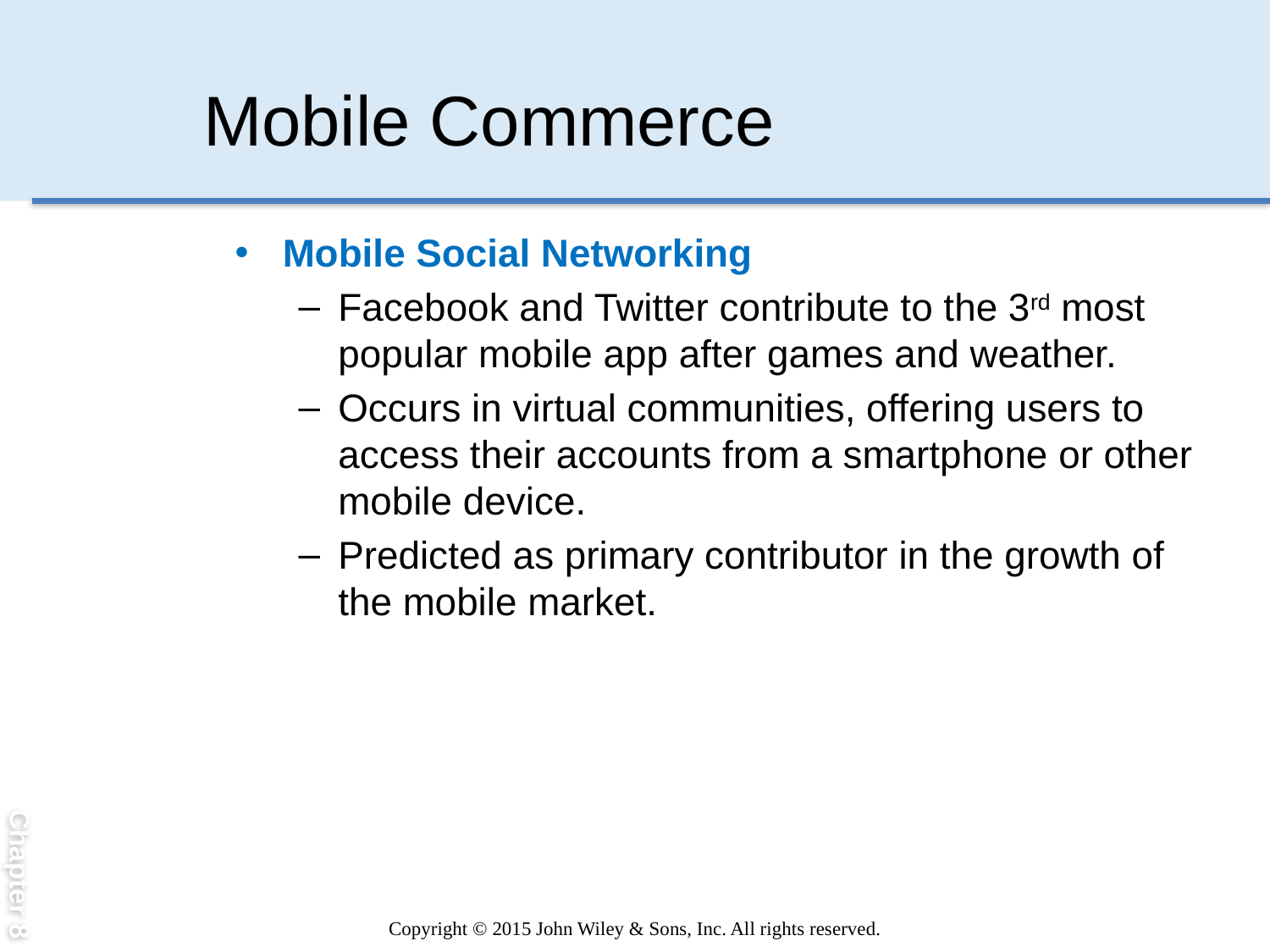

Chapter 8
# Mobile Commerce
Mobile Social Networking
Facebook and Twitter contribute to the 3rd most popular mobile app after games and weather.
Occurs in virtual communities, offering users to access their accounts from a smartphone or other mobile device.
Predicted as primary contributor in the growth of the mobile market.